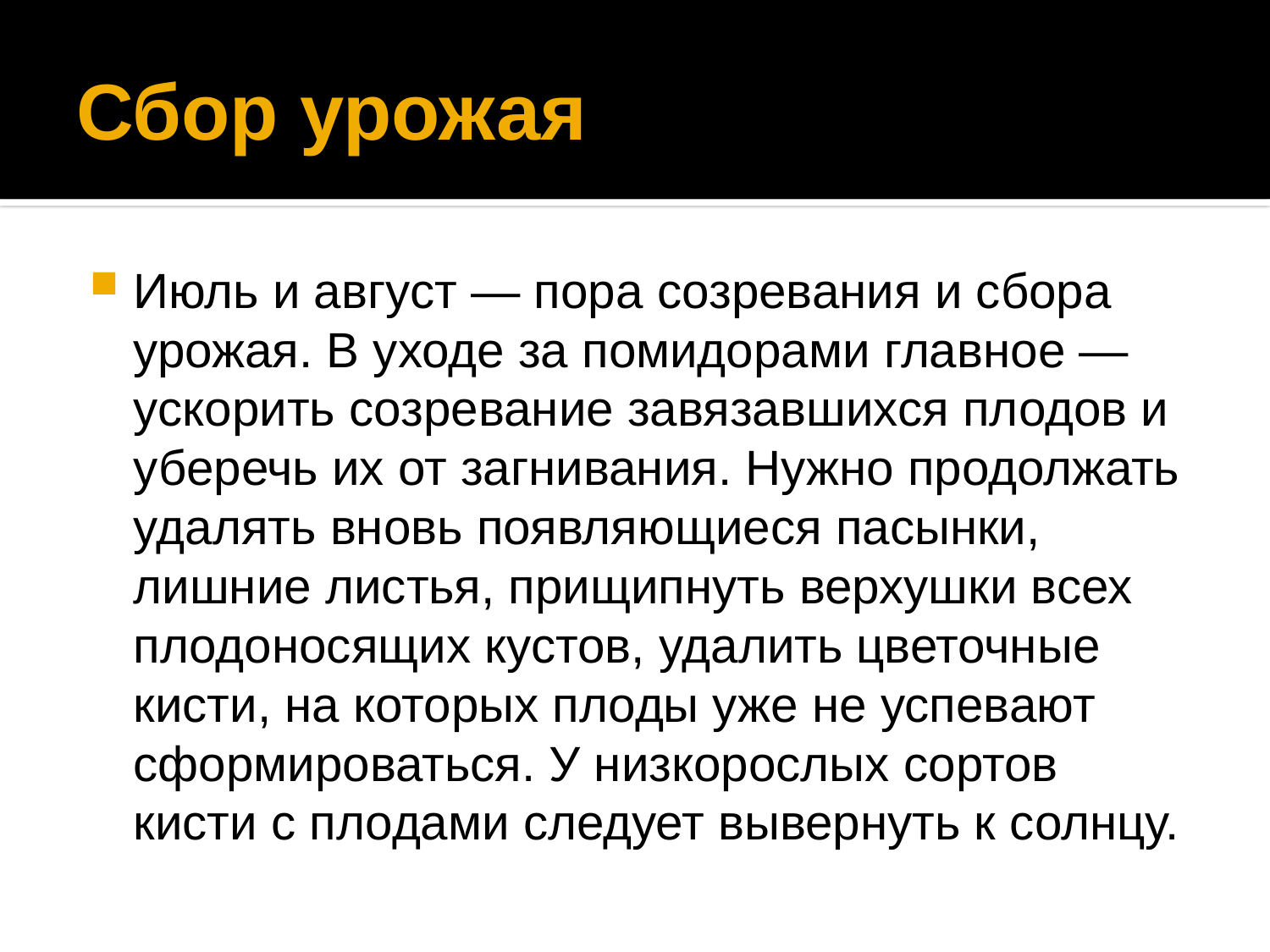

# Сбор урожая
Июль и август — пора созревания и сбора урожая. В уходе за помидорами главное — ускорить созревание завязавшихся плодов и уберечь их от загнивания. Нужно продолжать удалять вновь появляющиеся пасынки, лишние листья, прищипнуть верхушки всех плодоносящих кустов, удалить цветочные кисти, на которых плоды уже не успевают сформироваться. У низкорослых сортов кисти с плодами следует вывернуть к солнцу.